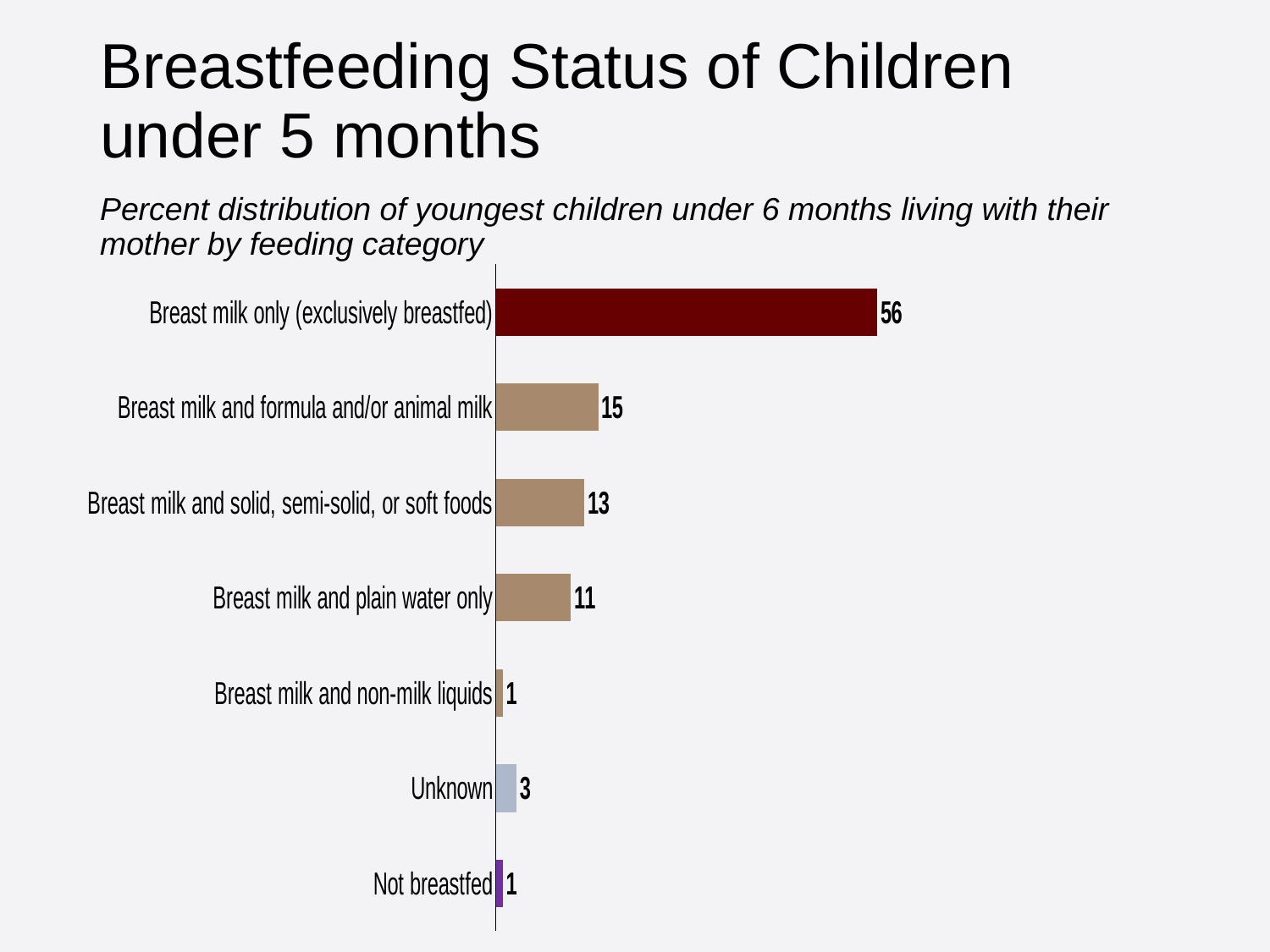

# Breastfeeding Status of Children under 5 months
Percent distribution of youngest children under 6 months living with their mother by feeding category

### Chart

| Category | Sales |
|---|---|
| Not breastfed | 1.0 |
| Unknown | 3.0 |
| Breast milk and non-milk liquids | 1.0 |
| Breast milk and plain water only | 11.0 |
| Breast milk and solid, semi-solid, or soft foods | 13.0 |
| Breast milk and formula and/or animal milk | 15.0 |
| Breast milk only (exclusively breastfed) | 56.0 |